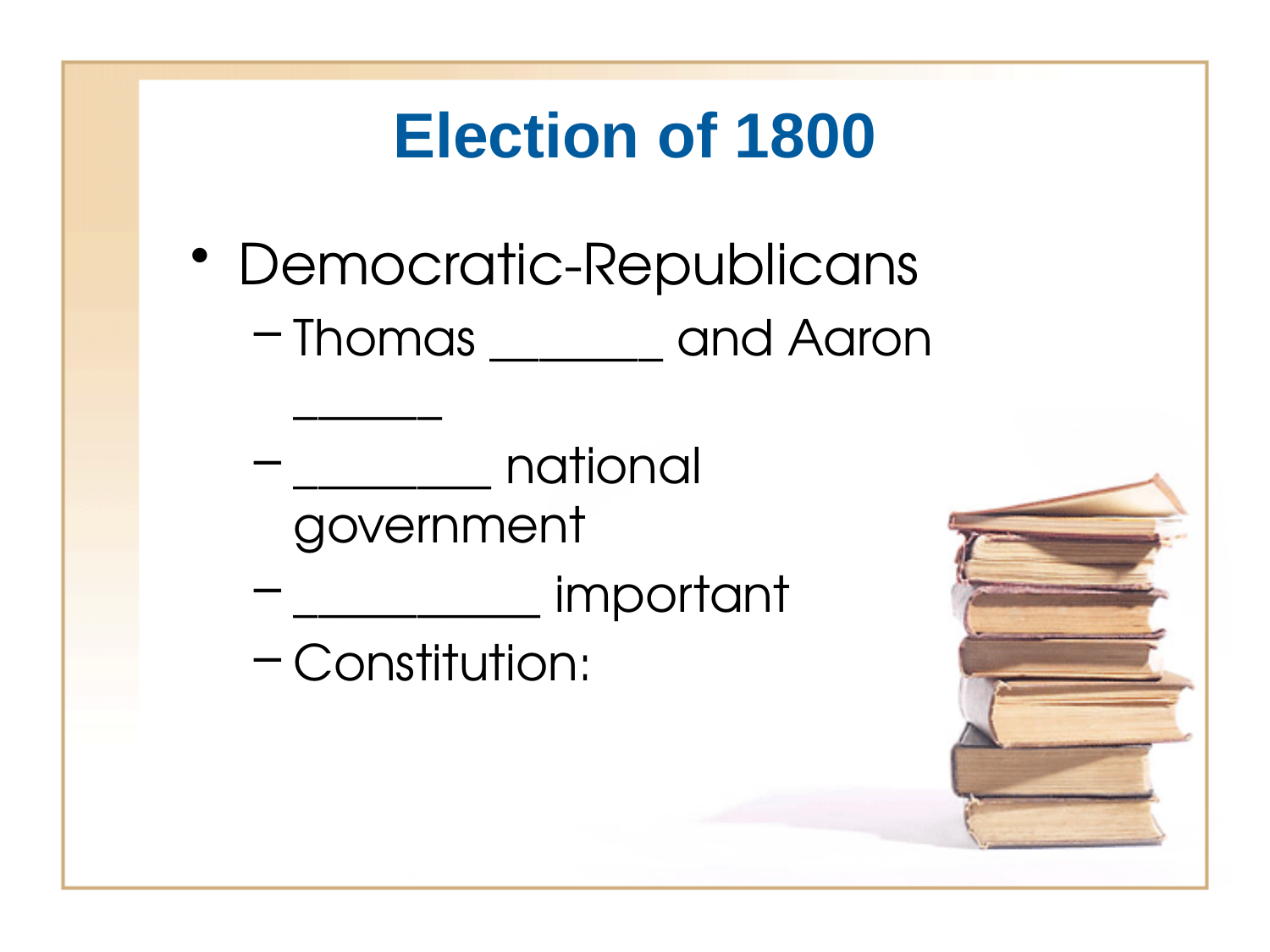

# Election of 1800
Democratic-Republicans
Thomas _______ and Aaron ______
________ national government
__________ important
Constitution: